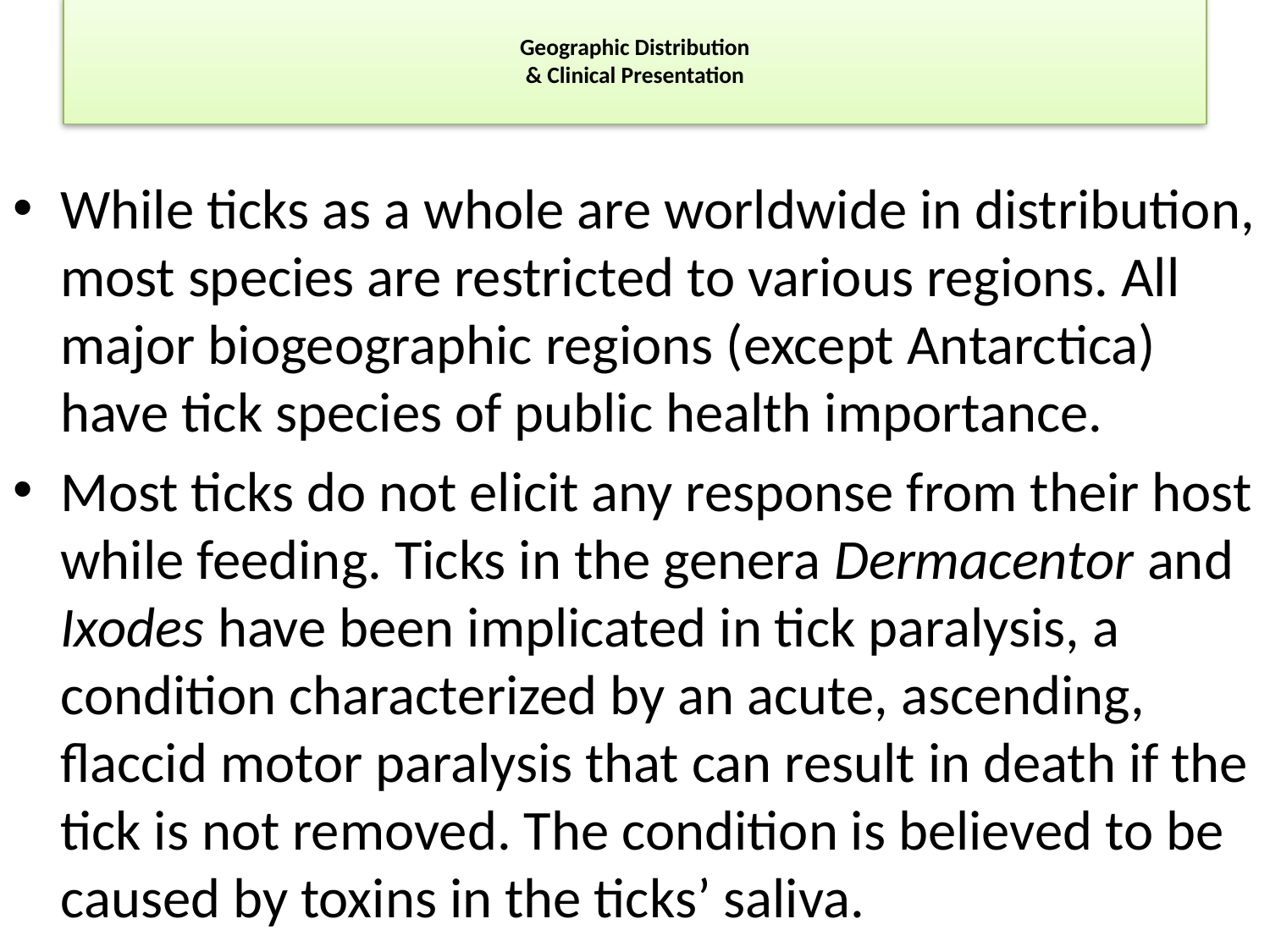

# Geographic Distribution & Clinical Presentation
While ticks as a whole are worldwide in distribution, most species are restricted to various regions. All major biogeographic regions (except Antarctica) have tick species of public health importance.
Most ticks do not elicit any response from their host while feeding. Ticks in the genera Dermacentor and Ixodes have been implicated in tick paralysis, a condition characterized by an acute, ascending, flaccid motor paralysis that can result in death if the tick is not removed. The condition is believed to be caused by toxins in the ticks’ saliva.